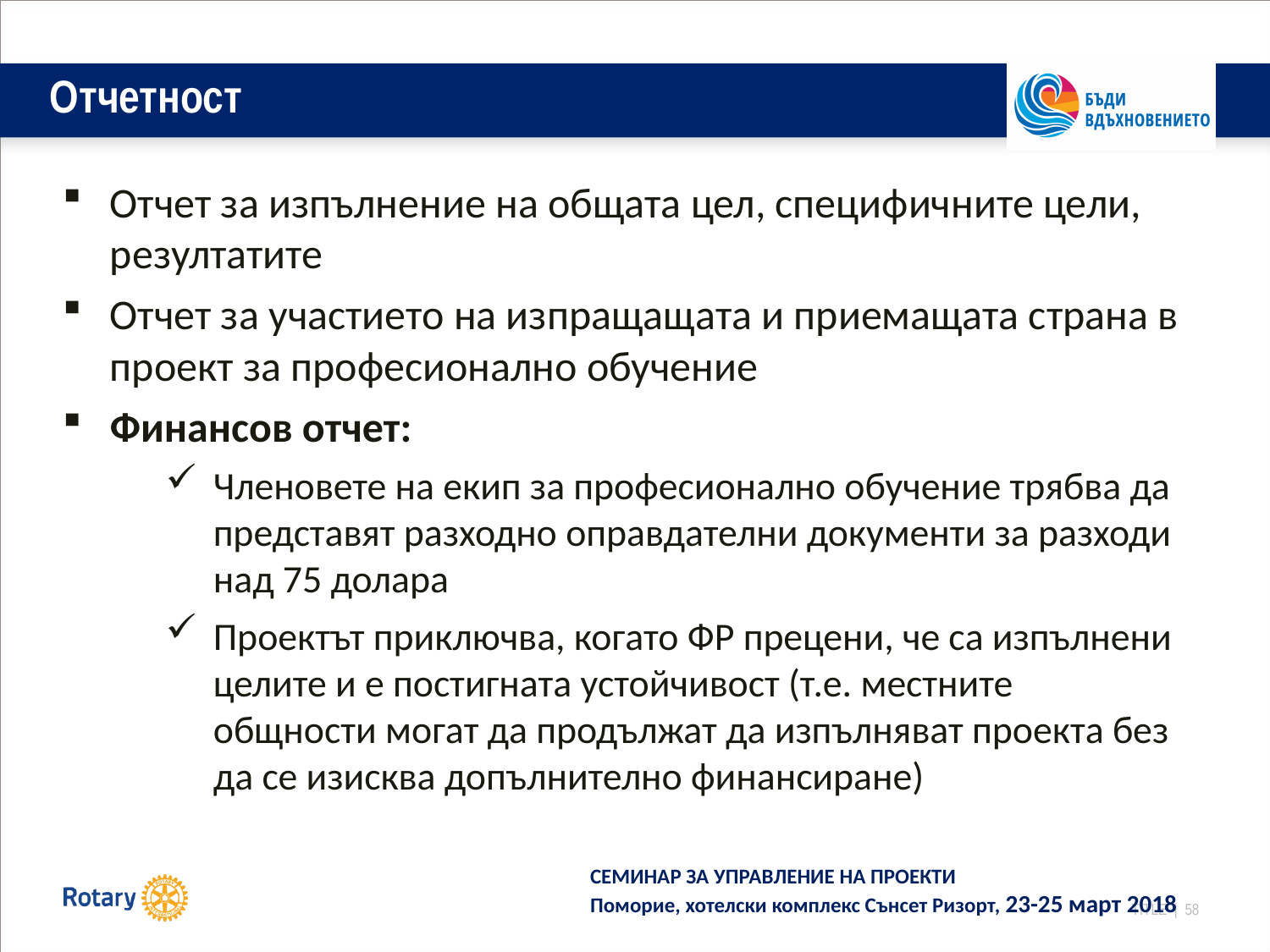

# Отчетност
Отчет за изпълнение на общата цел, специфичните цели, резултатите
Отчет за участието на изпращащата и приемащата страна в проект за професионално обучение
Финансов отчет:
Членовете на екип за професионално обучение трябва да представят разходно оправдателни документи за разходи над 75 долара
Проектът приключва, когато ФР прецени, че са изпълнени целите и е постигната устойчивост (т.е. местните общности могат да продължат да изпълняват проекта без да се изисква допълнително финансиране)